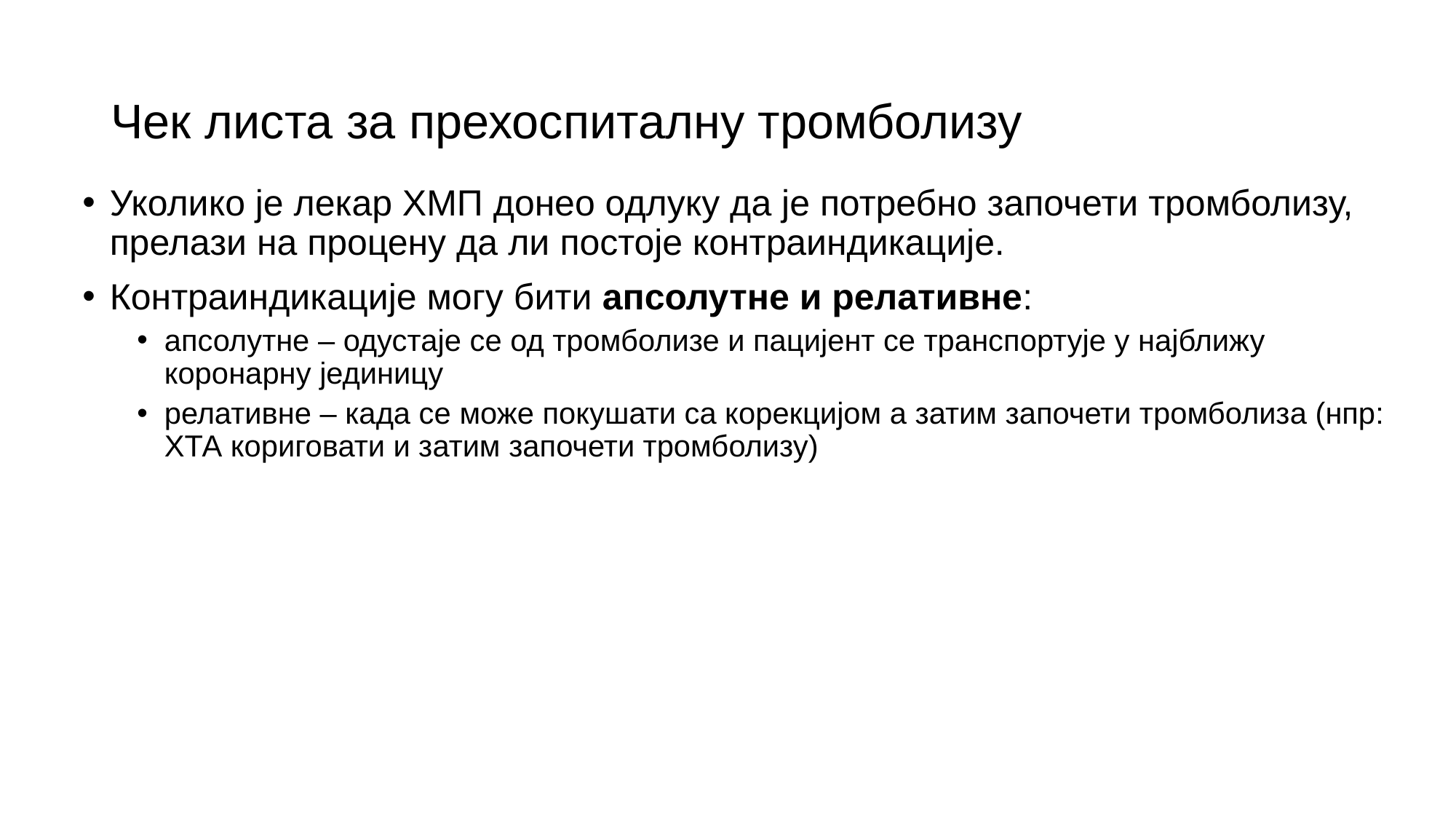

# Чек листа за прехоспиталну тромболизу
Уколико је лекар ХМП донео одлуку да је потребно започети тромболизу, прелази на процену да ли постоје контраиндикације.
Контраиндикације могу бити апсолутне и релативне:
апсолутне – одустаје се од тромболизе и пацијент се транспортује у најближу коронарну јединицу
релативне – када се може покушати са корекцијом а затим започети тромболиза (нпр: ХТА кориговати и затим започети тромболизу)